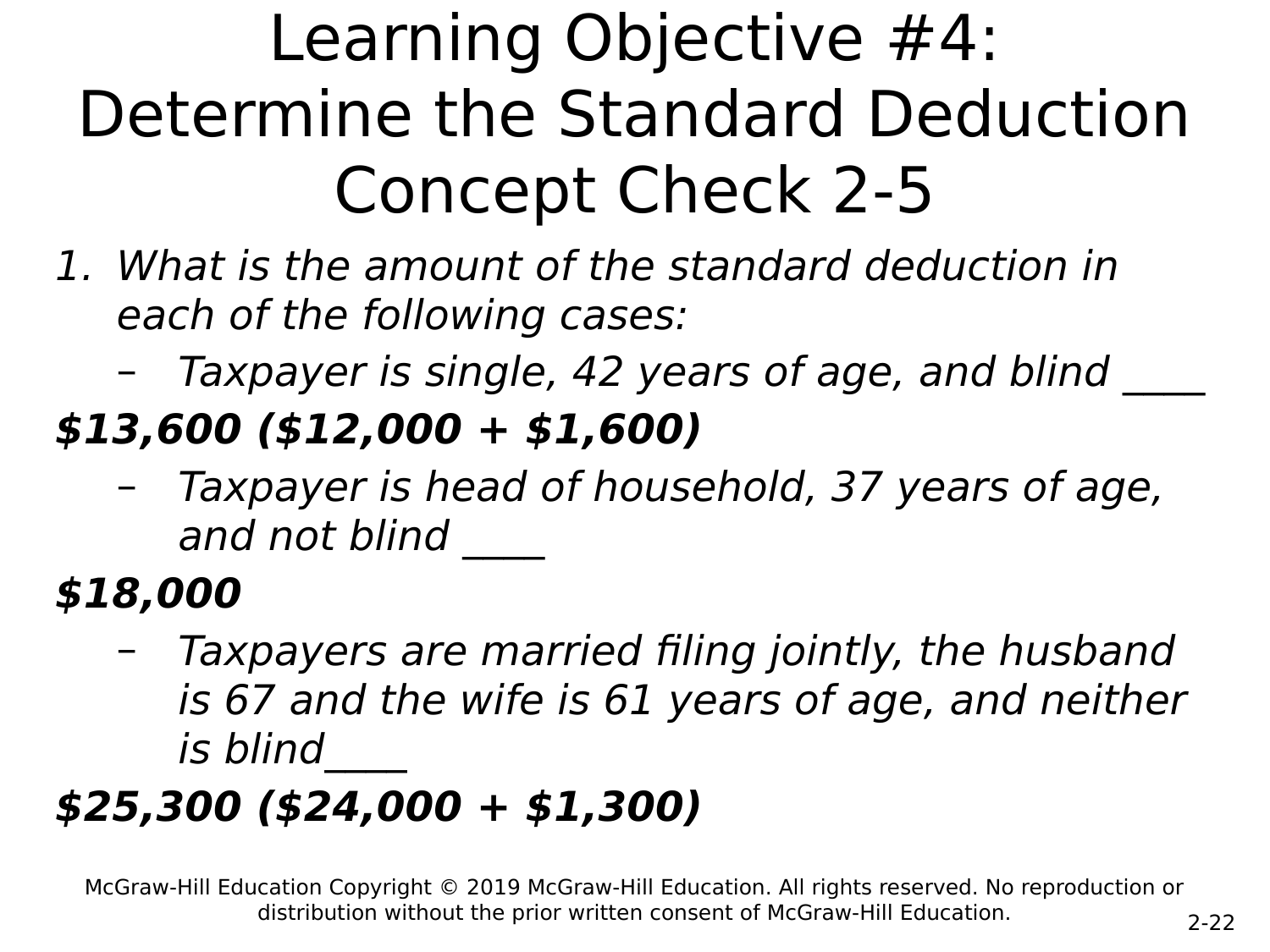

# Learning Objective #4: Determine the Standard Deduction Concept Check 2-5
What is the amount of the standard deduction in each of the following cases:
Taxpayer is single, 42 years of age, and blind ____
$13,600 ($12,000 + $1,600)
Taxpayer is head of household, 37 years of age, and not blind ____
$18,000
Taxpayers are married filing jointly, the husband is 67 and the wife is 61 years of age, and neither is blind____
$25,300 ($24,000 + $1,300)
McGraw-Hill Education Copyright © 2019 McGraw-Hill Education. All rights reserved. No reproduction or distribution without the prior written consent of McGraw-Hill Education.
2-22